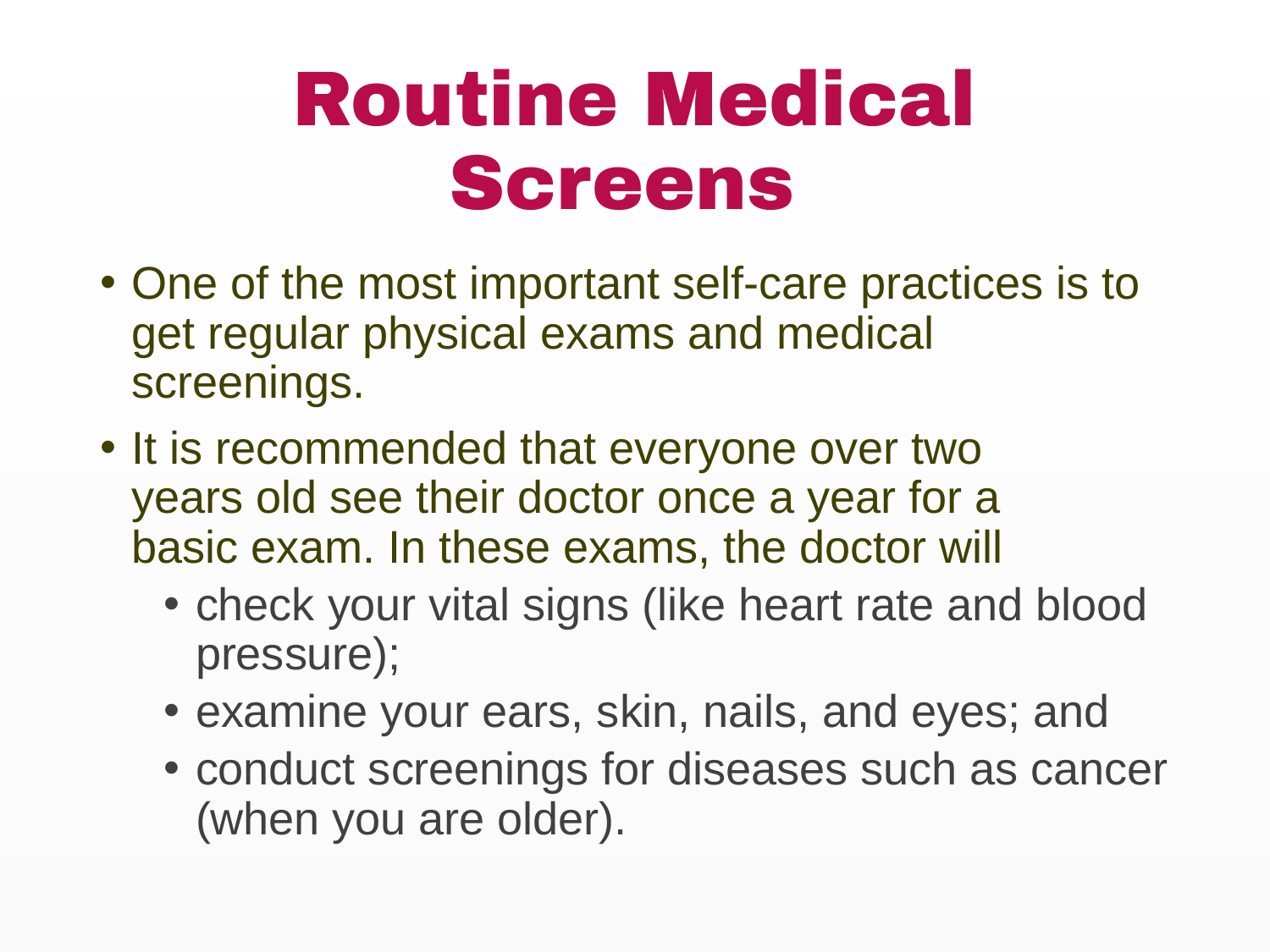

# Routine Medical Screens
One of the most important self-care practices is to get regular physical exams and medical screenings.
It is recommended that everyone over two years old see their doctor once a year for a basic exam. In these exams, the doctor will
check your vital signs (like heart rate and blood pressure);
examine your ears, skin, nails, and eyes; and
conduct screenings for diseases such as cancer (when you are older).